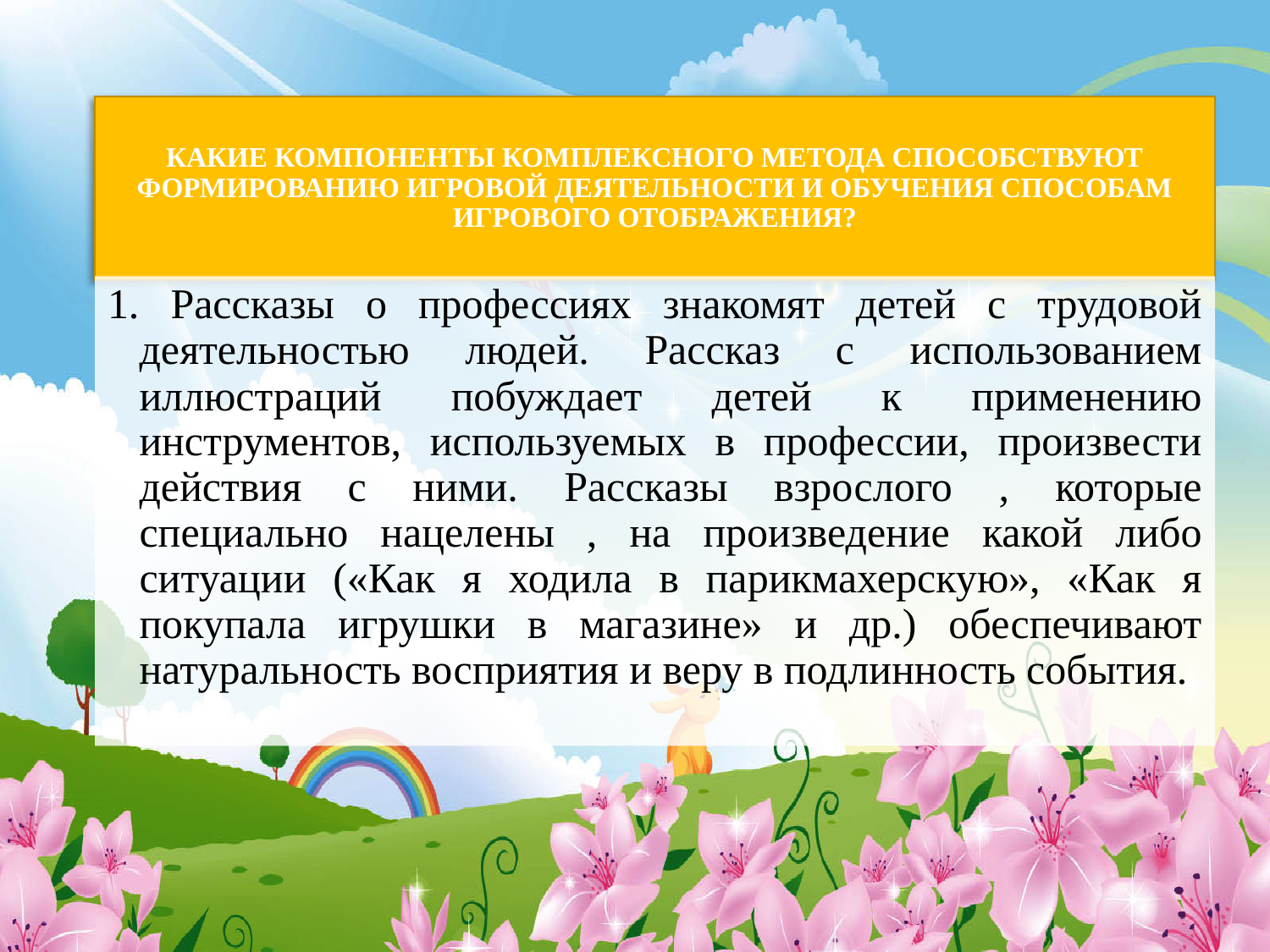

# КАКИЕ КОМПОНЕНТЫ КОМПЛЕКСНОГО МЕТОДА СПОСОБСТВУЮТ ФОРМИРОВАНИЮ ИГРОВОЙ ДЕЯТЕЛЬНОСТИ И ОБУЧЕНИЯ СПОСОБАМ ИГРОВОГО ОТОБРАЖЕНИЯ?
1. Рассказы о профессиях знакомят детей с трудовой деятельностью людей. Рассказ с использованием иллюстраций побуждает детей к применению инструментов, используемых в профессии, произвести действия с ними. Рассказы взрослого , которые специально нацелены , на произведение какой либо ситуации («Как я ходила в парикмахерскую», «Как я покупала игрушки в магазине» и др.) обеспечивают натуральность восприятия и веру в подлинность события.